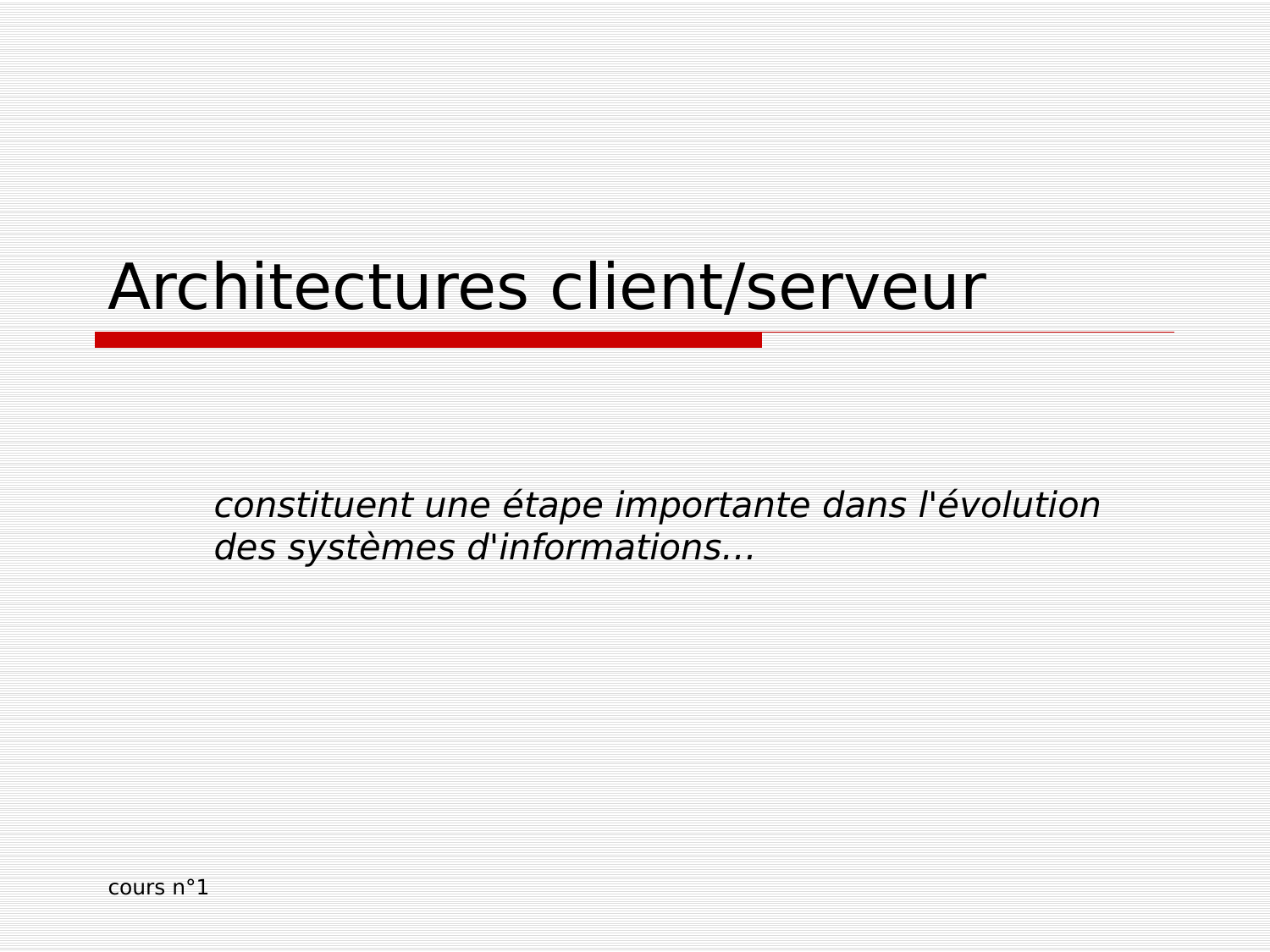

# Architectures client/serveur
constituent une étape importante dans l'évolution des systèmes d'informations…
cours n°1